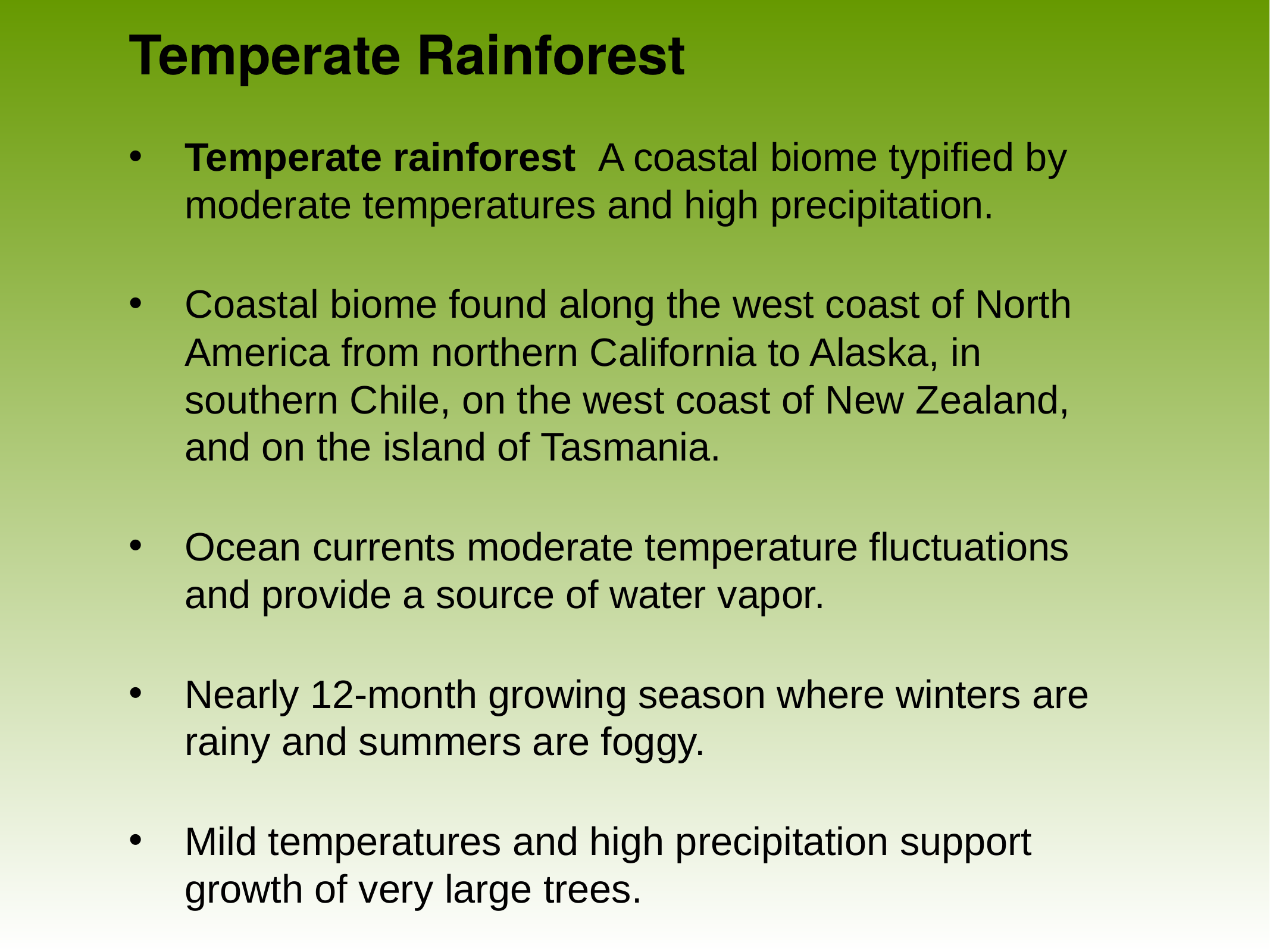

# Temperate Rainforest
Temperate rainforest  A coastal biome typified by moderate temperatures and high precipitation.
Coastal biome found along the west coast of North America from northern California to Alaska, in southern Chile, on the west coast of New Zealand, and on the island of Tasmania.
Ocean currents moderate temperature fluctuations and provide a source of water vapor.
Nearly 12-month growing season where winters are rainy and summers are foggy.
Mild temperatures and high precipitation support growth of very large trees.